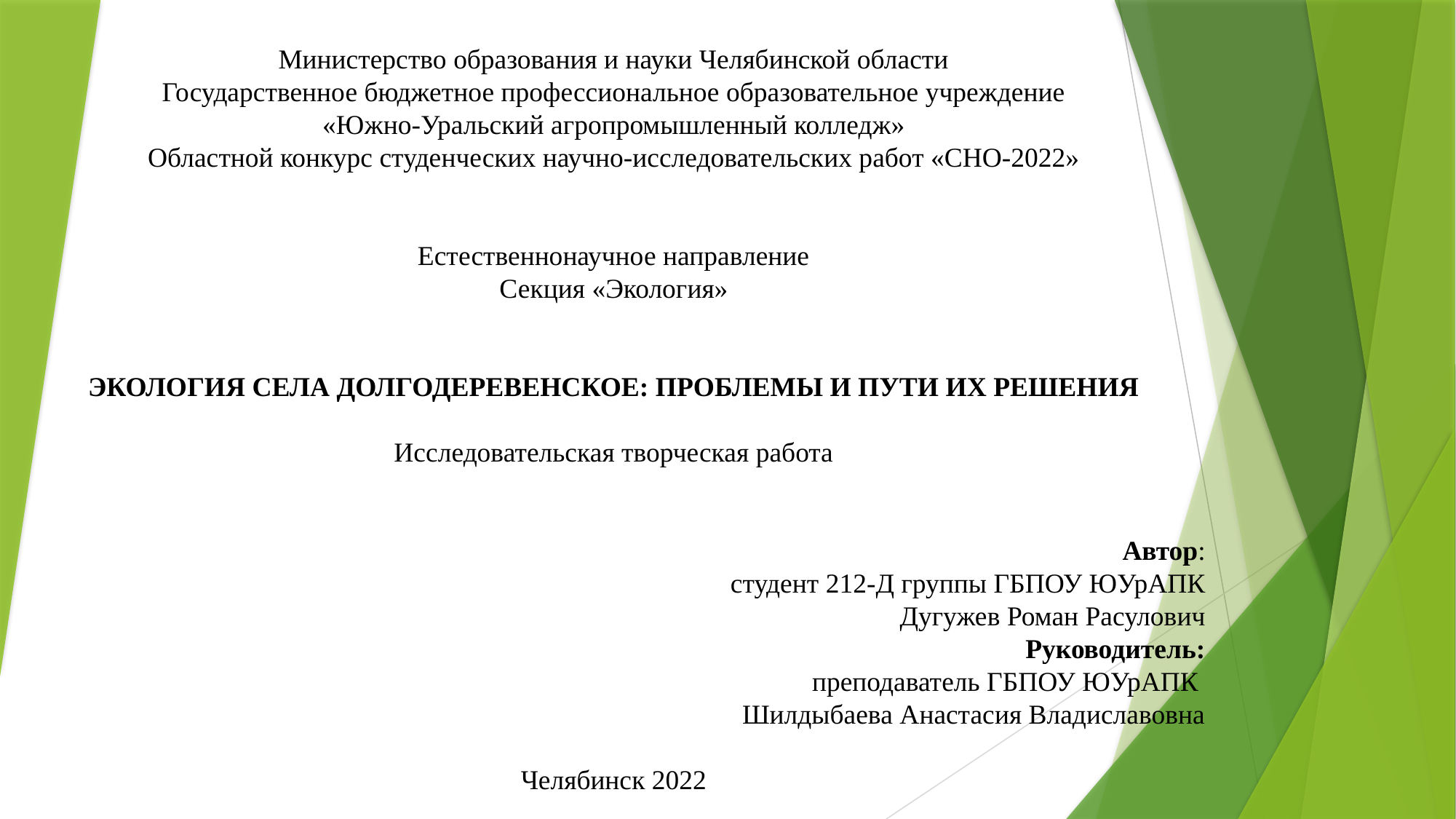

Министерство образования и науки Челябинской области
Государственное бюджетное профессиональное образовательное учреждение
«Южно-Уральский агропромышленный колледж»
Областной конкурс студенческих научно-исследовательских работ «СНО-2022»

Естественнонаучное направление
Секция «Экология»

ЭКОЛОГИЯ СЕЛА ДОЛГОДЕРЕВЕНСКОЕ: ПРОБЛЕМЫ И ПУТИ ИХ РЕШЕНИЯ

Исследовательская творческая работа

Автор:
студент 212-Д группы ГБПОУ ЮУрАПК
Дугужев Роман Расулович
Руководитель:
преподаватель ГБПОУ ЮУрАПК
Шилдыбаева Анастасия Владиславовна

Челябинск 2022
#